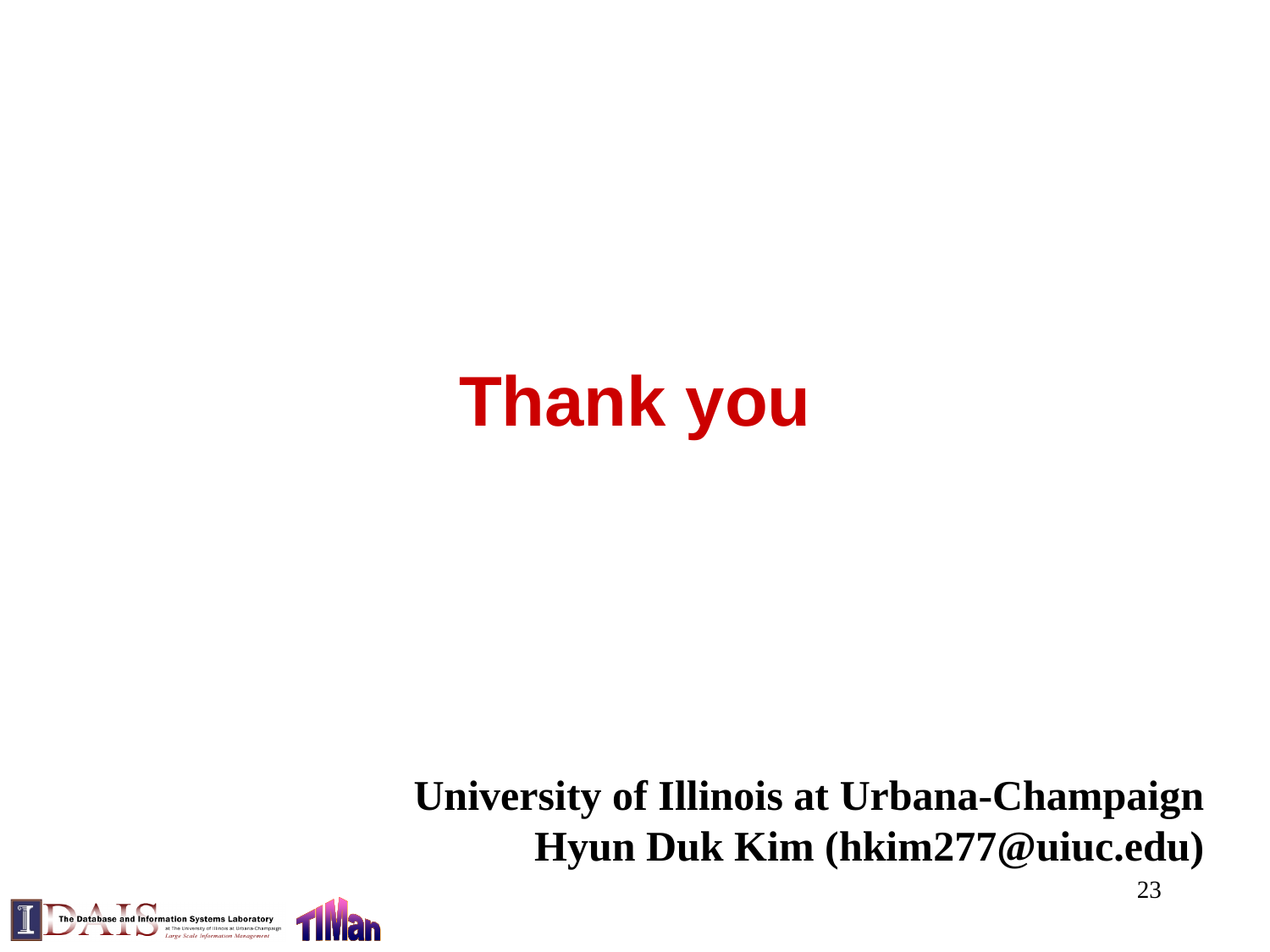

# Thank you
University of Illinois at Urbana-Champaign
Hyun Duk Kim (hkim277@uiuc.edu)
23